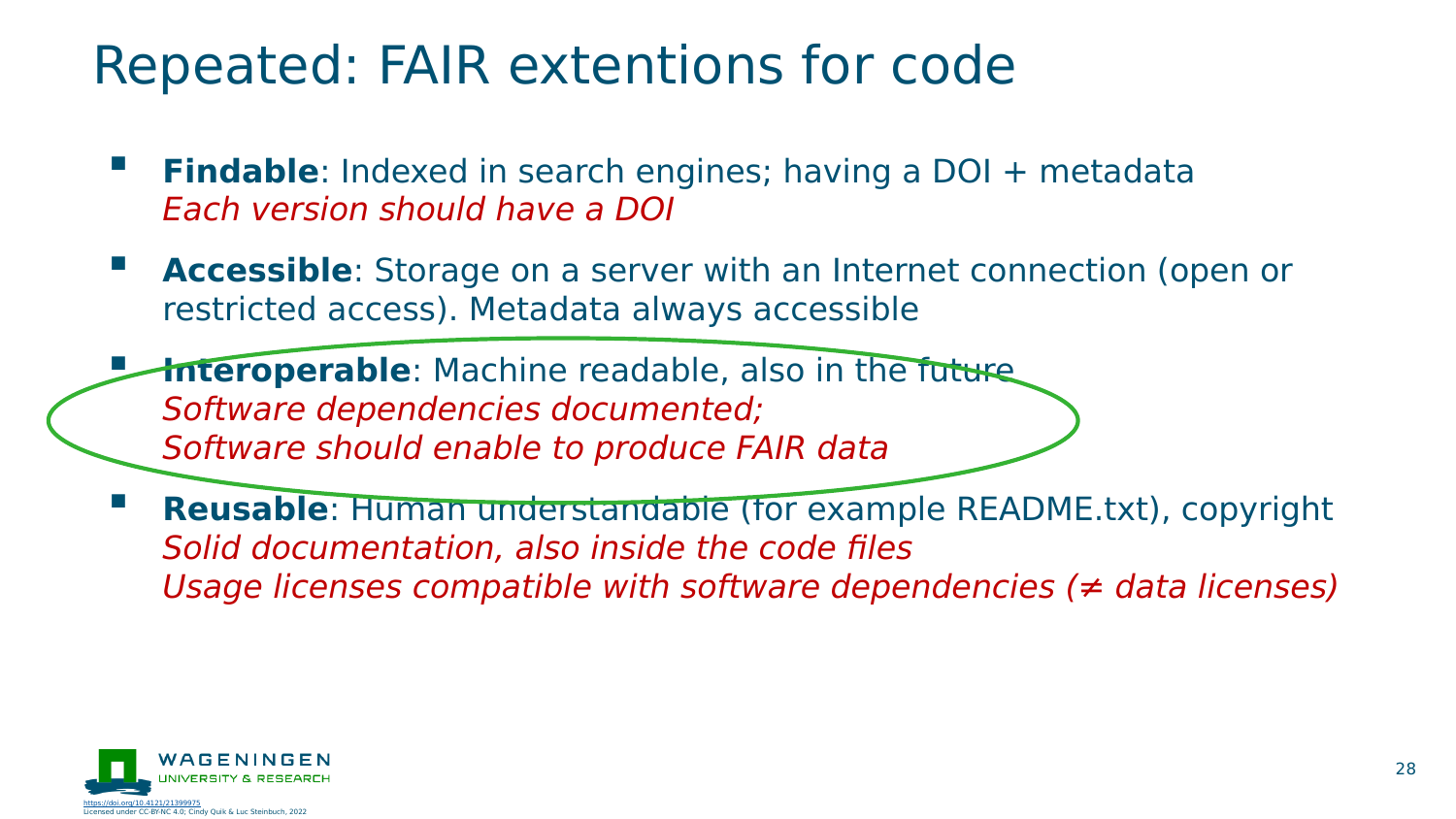

# Repeated: FAIR extentions for code
Findable: Indexed in search engines; having a DOI + metadata
Each version should have a DOI
Accessible: Storage on a server with an Internet connection (open or restricted access). Metadata always accessible
Interoperable: Machine readable, also in the future
Software dependencies documented;
Software should enable to produce FAIR data
Reusable: Human understandable (for example README.txt), copyright
Solid documentation, also inside the code files
Usage licenses compatible with software dependencies (≠ data licenses)

28